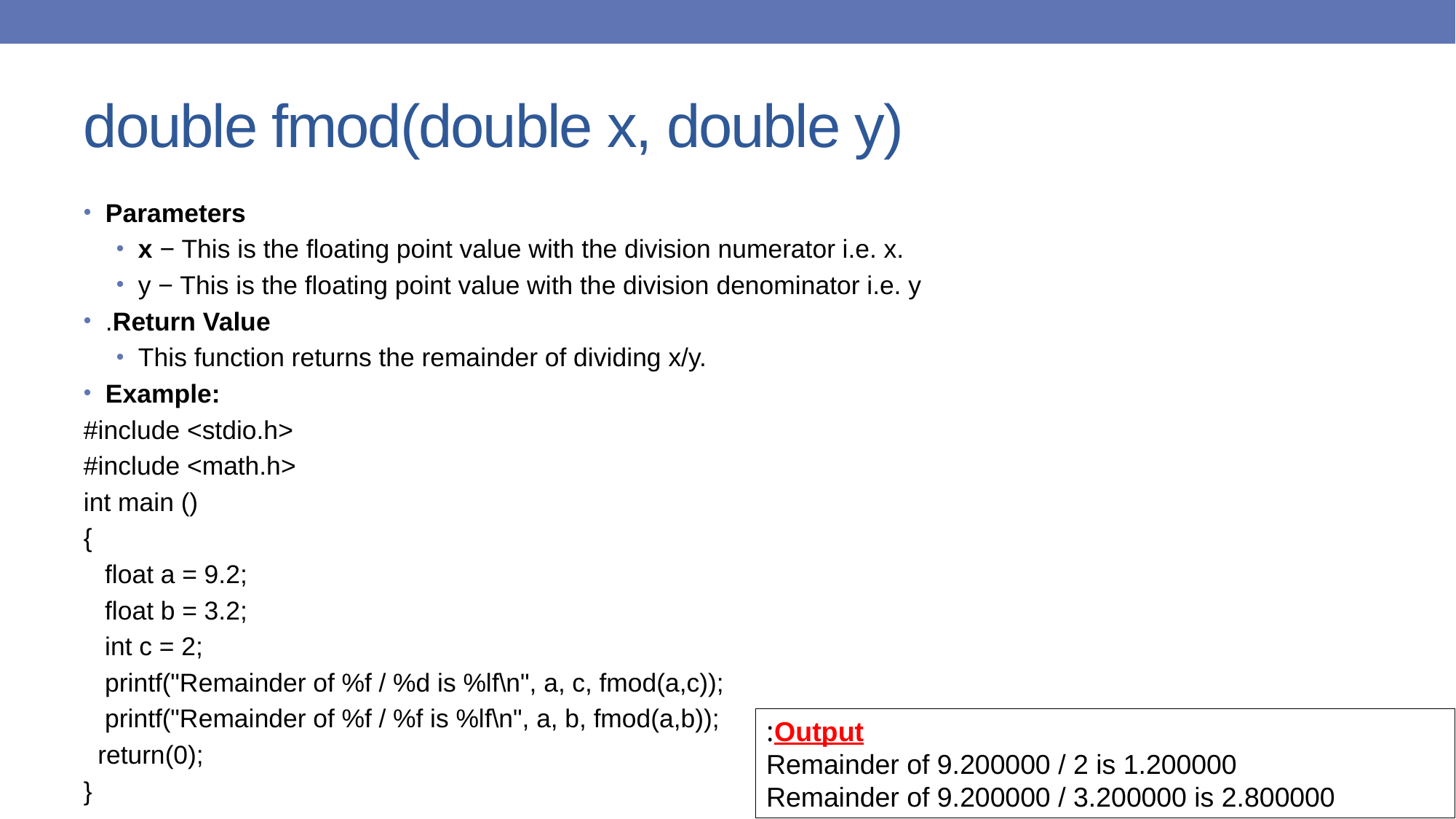

# double fmod(double x, double y)
Parameters
x − This is the floating point value with the division numerator i.e. x.
y − This is the floating point value with the division denominator i.e. y
.Return Value
This function returns the remainder of dividing x/y.
Example:
#include <stdio.h>
#include <math.h>
int main ()
{
   float a = 9.2;
   float b = 3.2;
   int c = 2;
   printf("Remainder of %f / %d is %lf\n", a, c, fmod(a,c));
   printf("Remainder of %f / %f is %lf\n", a, b, fmod(a,b));
  return(0);
}
Output:
Remainder of 9.200000 / 2 is 1.200000
Remainder of 9.200000 / 3.200000 is 2.800000